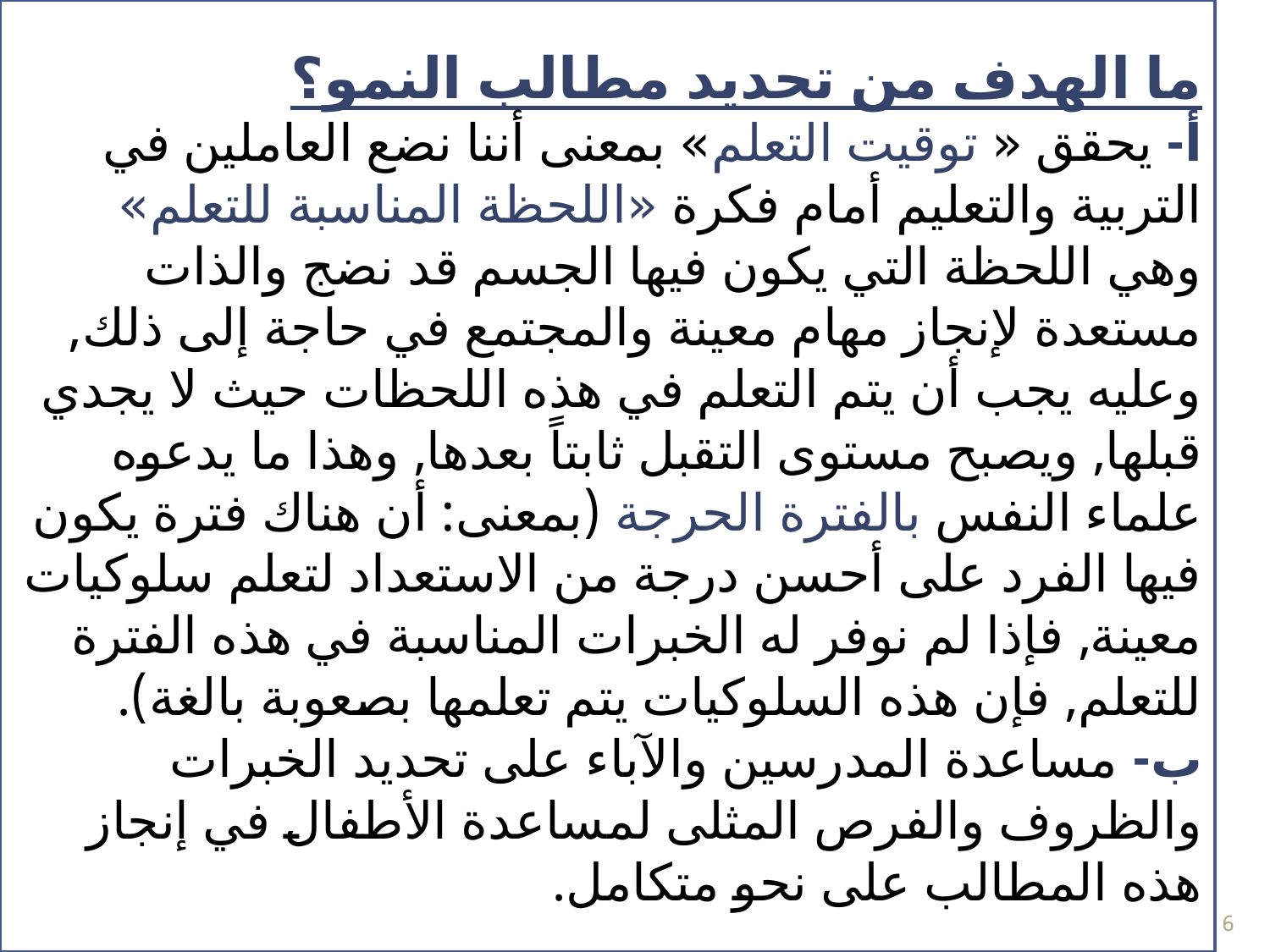

# ما الهدف من تحديد مطالب النمو؟ أ- يحقق « توقيت التعلم» بمعنى أننا نضع العاملين في التربية والتعليم أمام فكرة «اللحظة المناسبة للتعلم» وهي اللحظة التي يكون فيها الجسم قد نضج والذات مستعدة لإنجاز مهام معينة والمجتمع في حاجة إلى ذلك, وعليه يجب أن يتم التعلم في هذه اللحظات حيث لا يجدي قبلها, ويصبح مستوى التقبل ثابتاً بعدها, وهذا ما يدعوه علماء النفس بالفترة الحرجة (بمعنى: أن هناك فترة يكون فيها الفرد على أحسن درجة من الاستعداد لتعلم سلوكيات معينة, فإذا لم نوفر له الخبرات المناسبة في هذه الفترة للتعلم, فإن هذه السلوكيات يتم تعلمها بصعوبة بالغة). ب- مساعدة المدرسين والآباء على تحديد الخبرات والظروف والفرص المثلى لمساعدة الأطفال في إنجاز هذه المطالب على نحو متكامل.
6